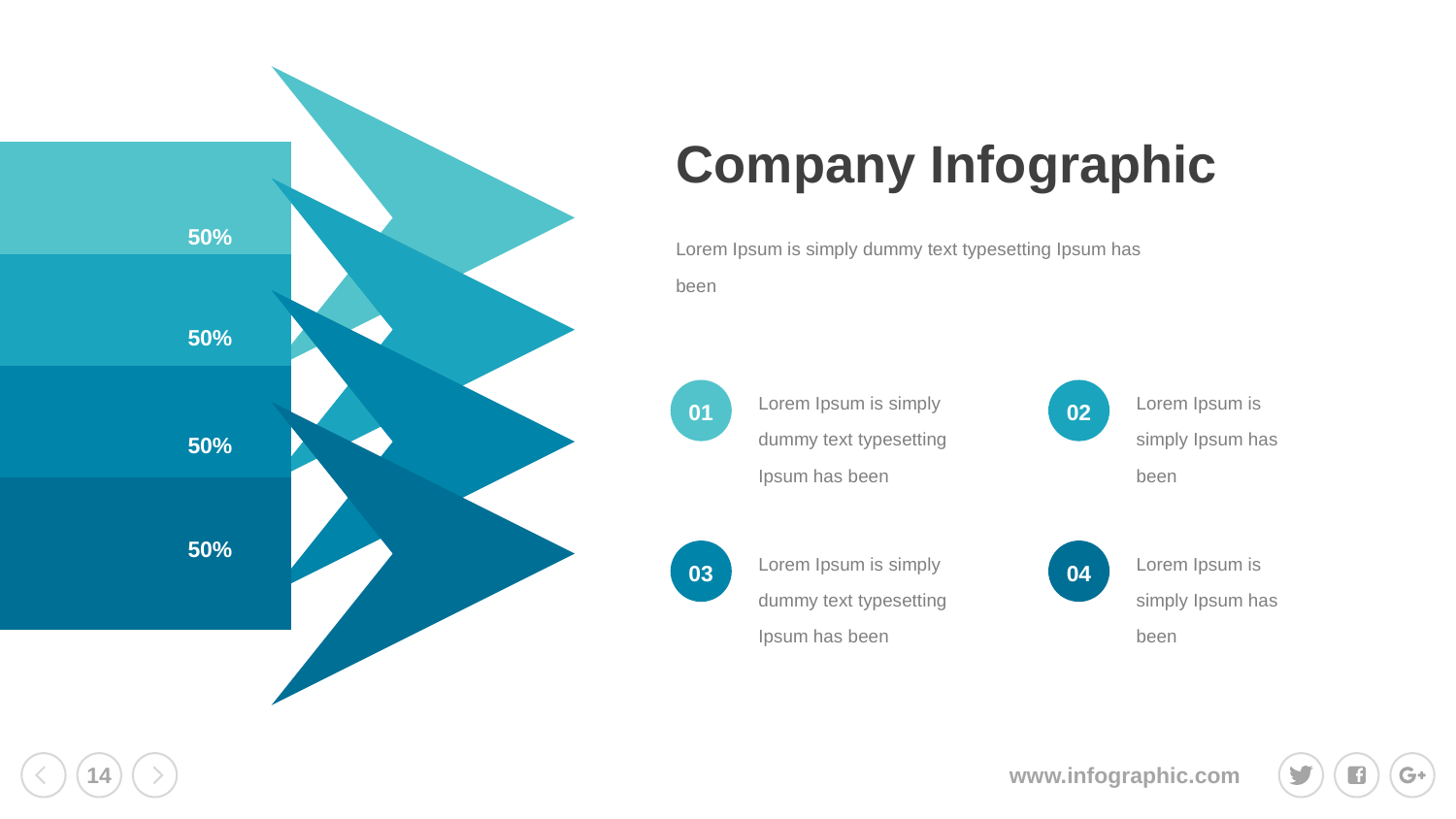

Company Infographic
50%
Lorem Ipsum is simply dummy text typesetting Ipsum has been
50%
Lorem Ipsum is simply dummy text typesetting Ipsum has been

01
Lorem Ipsum is simply Ipsum has been

02
50%
50%
Lorem Ipsum is simply dummy text typesetting Ipsum has been

03
Lorem Ipsum is simply Ipsum has been

04
14
www.infographic.com